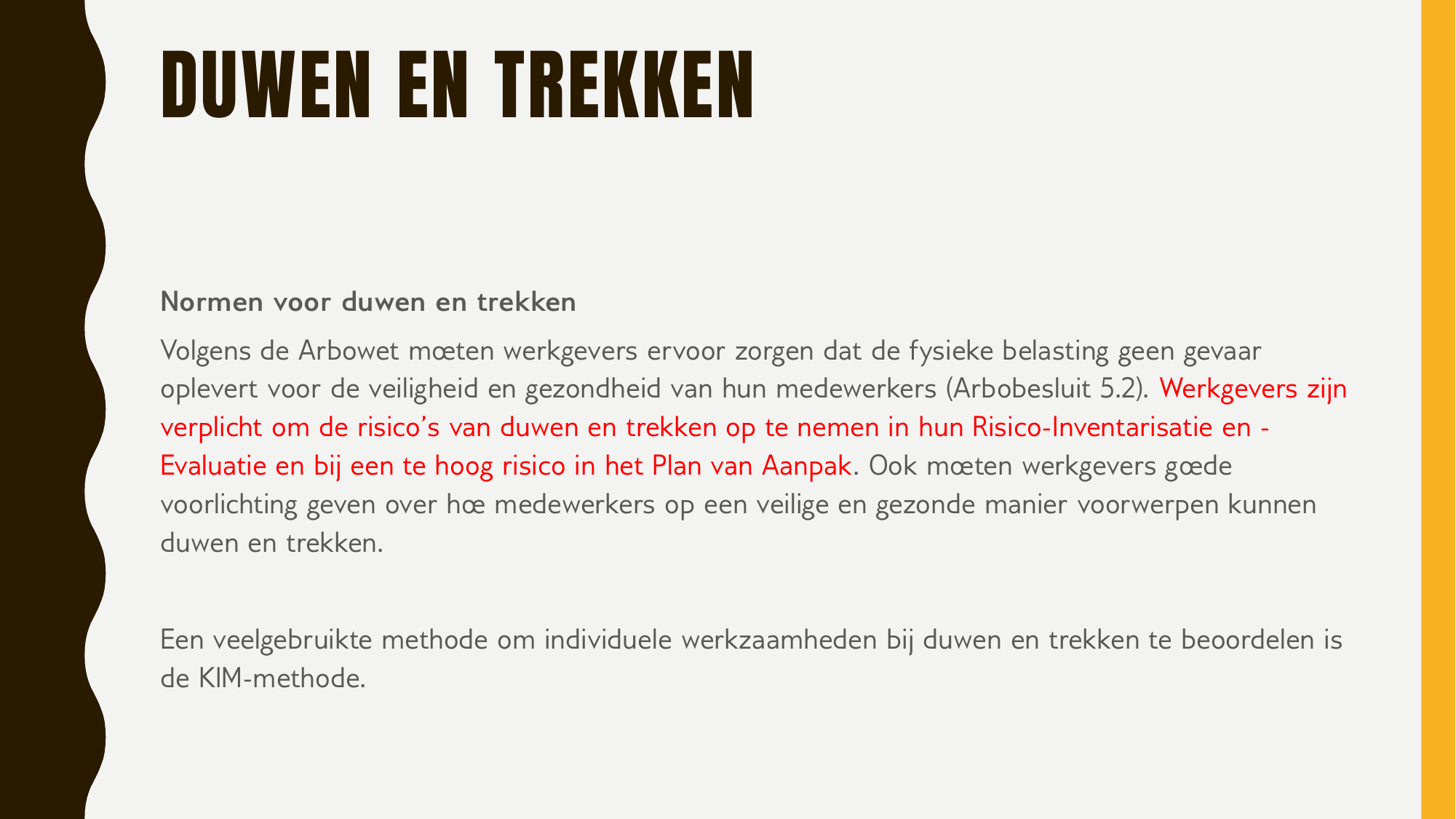

# Duwen en trekken
Normen voor duwen en trekken
Volgens de Arbowet moeten werkgevers ervoor zorgen dat de fysieke belasting geen gevaar oplevert voor de veiligheid en gezondheid van hun medewerkers (Arbobesluit 5.2). Werkgevers zijn verplicht om de risico’s van duwen en trekken op te nemen in hun Risico-Inventarisatie en -Evaluatie en bij een te hoog risico in het Plan van Aanpak. Ook moeten werkgevers goede voorlichting geven over hoe medewerkers op een veilige en gezonde manier voorwerpen kunnen duwen en trekken.

Een veelgebruikte methode om individuele werkzaamheden bij duwen en trekken te beoordelen is de KIM-methode.